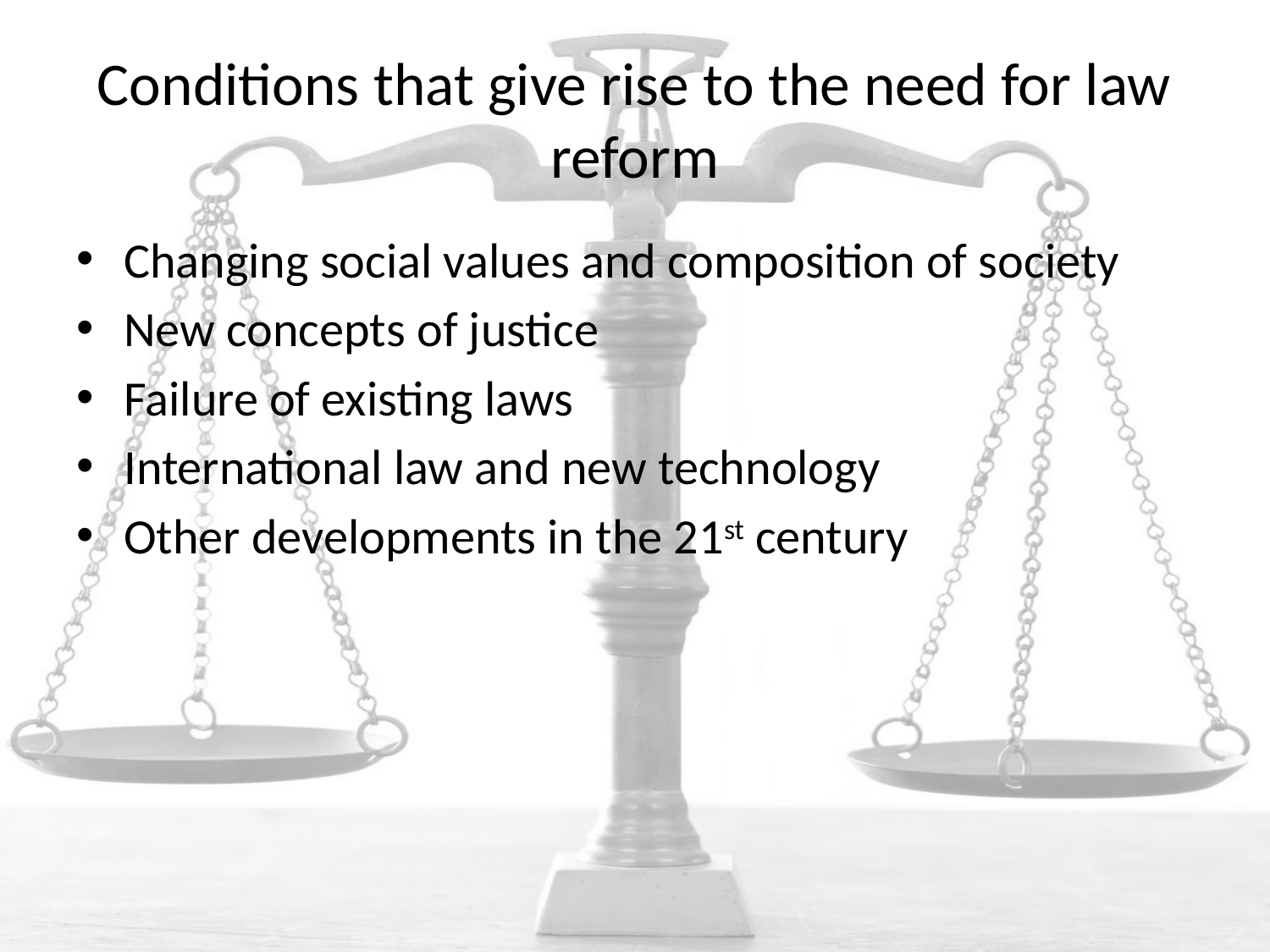

# Conditions that give rise to the need for law reform
Changing social values and composition of society
New concepts of justice
Failure of existing laws
International law and new technology
Other developments in the 21st century